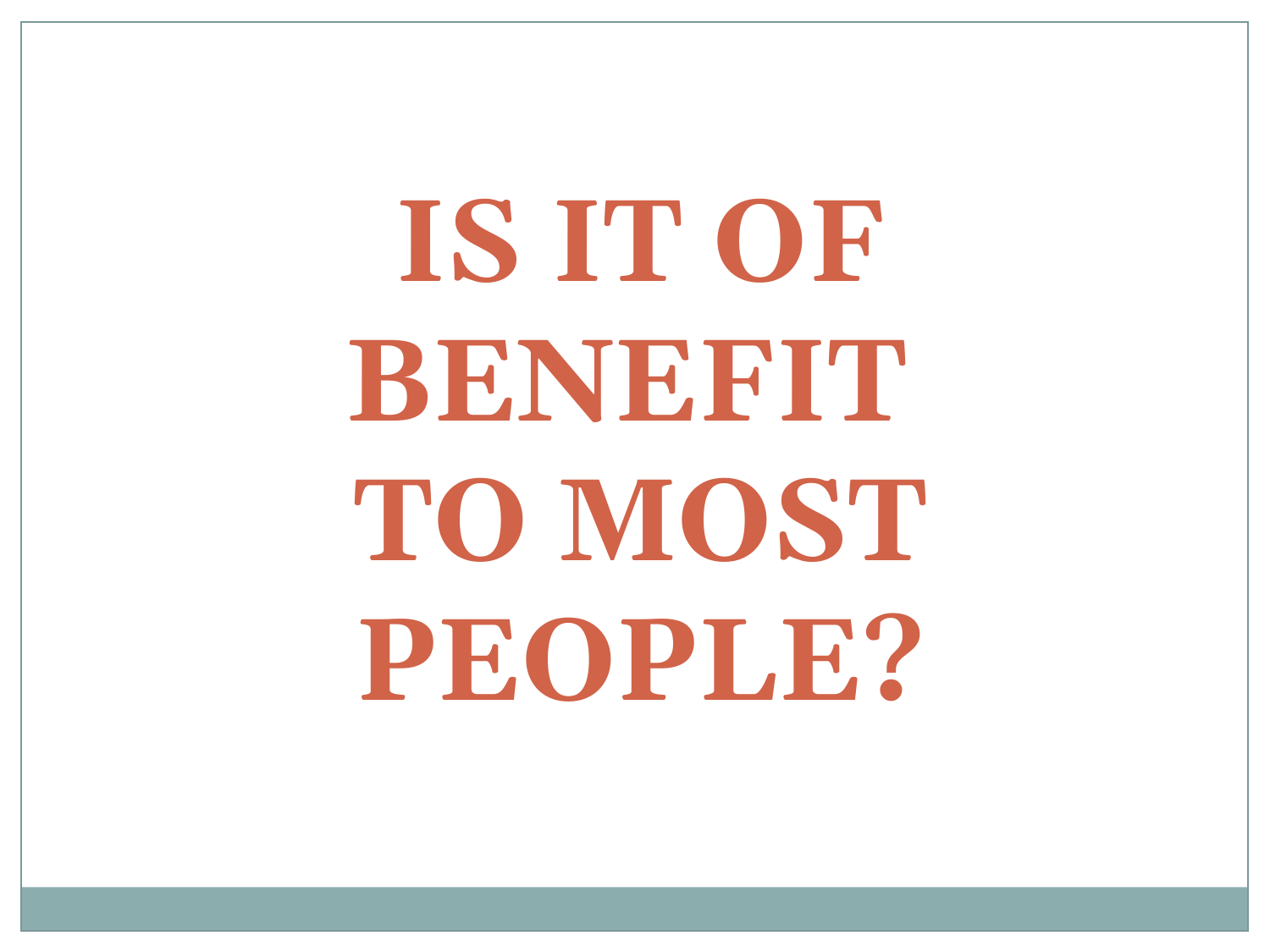

Is it of benefit
to most people?